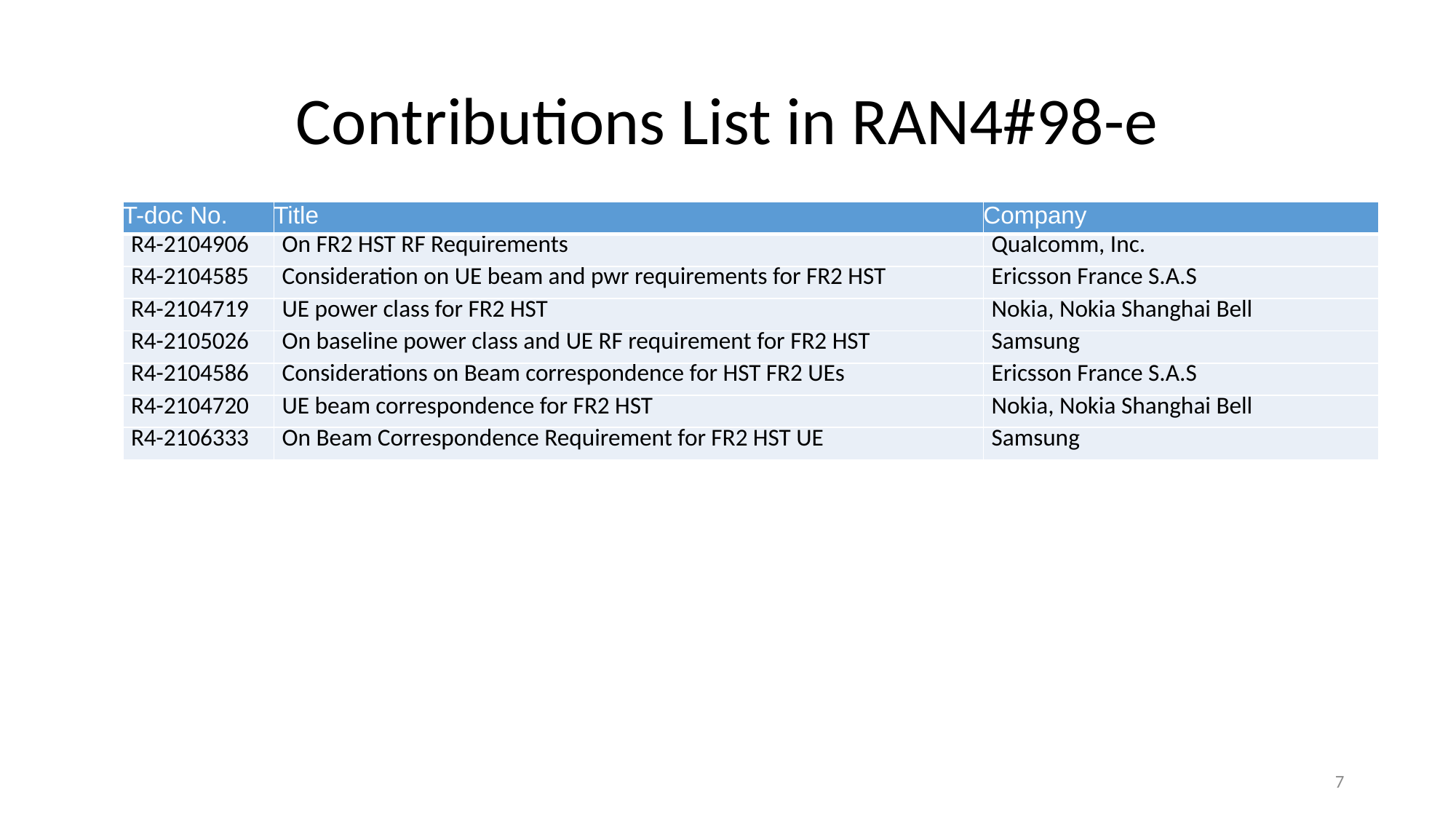

# Contributions List in RAN4#98-e
| T-doc No. | Title | Company |
| --- | --- | --- |
| R4-2104906 | On FR2 HST RF Requirements | Qualcomm, Inc. |
| R4-2104585 | Consideration on UE beam and pwr requirements for FR2 HST | Ericsson France S.A.S |
| R4-2104719 | UE power class for FR2 HST | Nokia, Nokia Shanghai Bell |
| R4-2105026 | On baseline power class and UE RF requirement for FR2 HST | Samsung |
| R4-2104586 | Considerations on Beam correspondence for HST FR2 UEs | Ericsson France S.A.S |
| R4-2104720 | UE beam correspondence for FR2 HST | Nokia, Nokia Shanghai Bell |
| R4-2106333 | On Beam Correspondence Requirement for FR2 HST UE | Samsung |
7